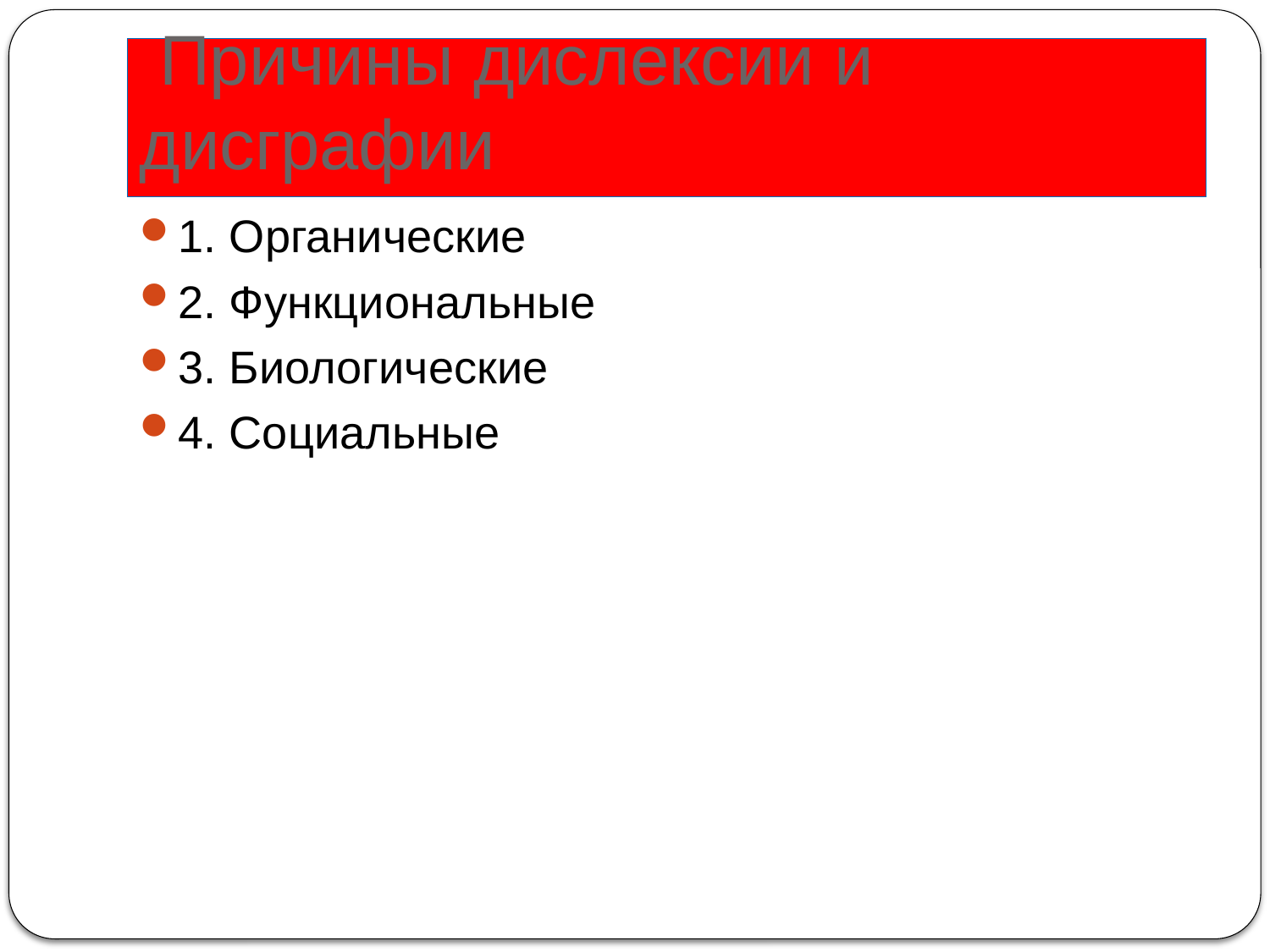

# Причины дислексии и дисграфии
1. Органические
2. Функциональные
3. Биологические
4. Социальные